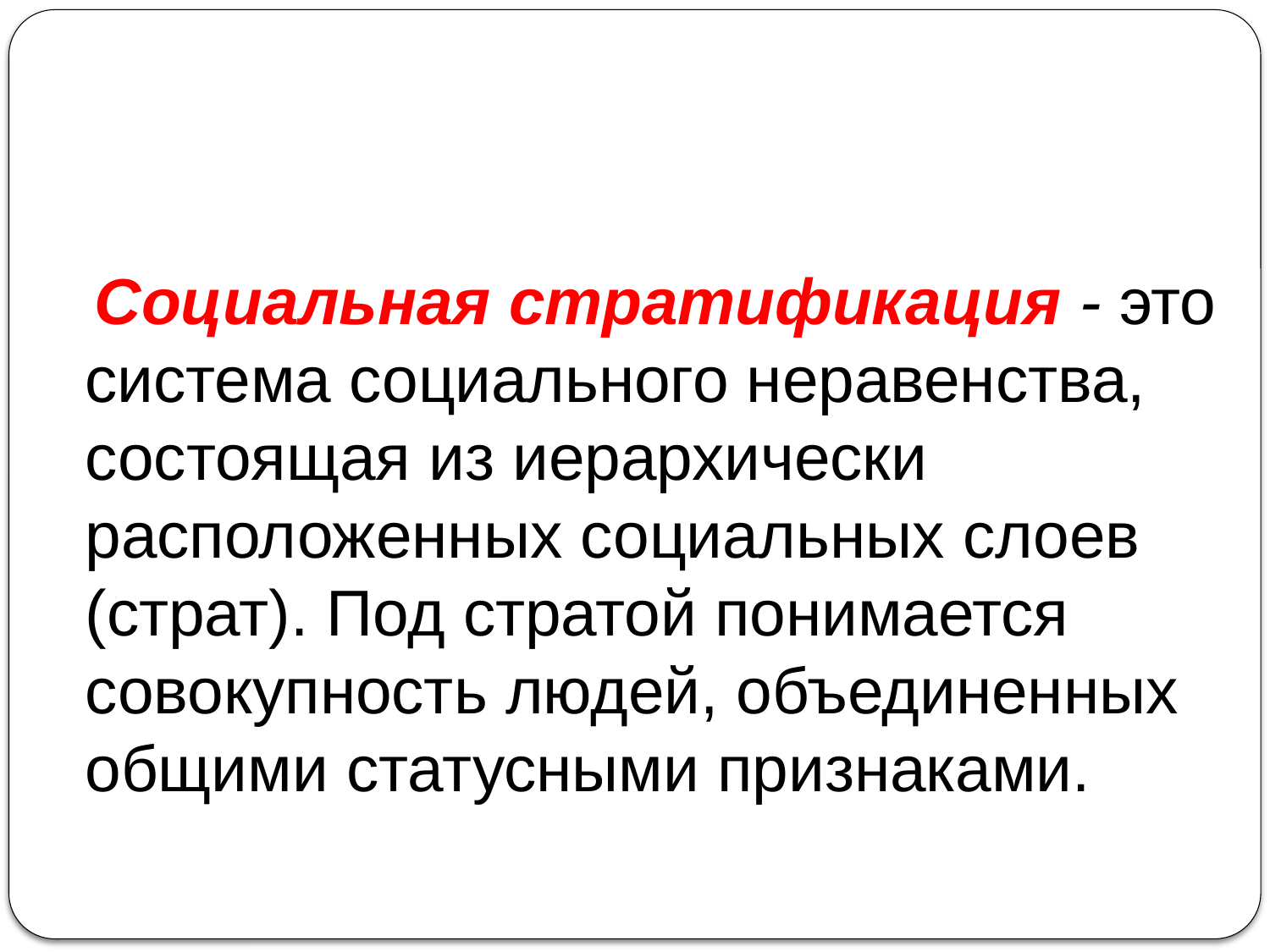

#
    Социальная стратификация - это система социального неравенства, состоящая из иерархически расположенных социальных слоев (страт). Под стратой понимается совокупность людей, объединенных общими статусными признаками.